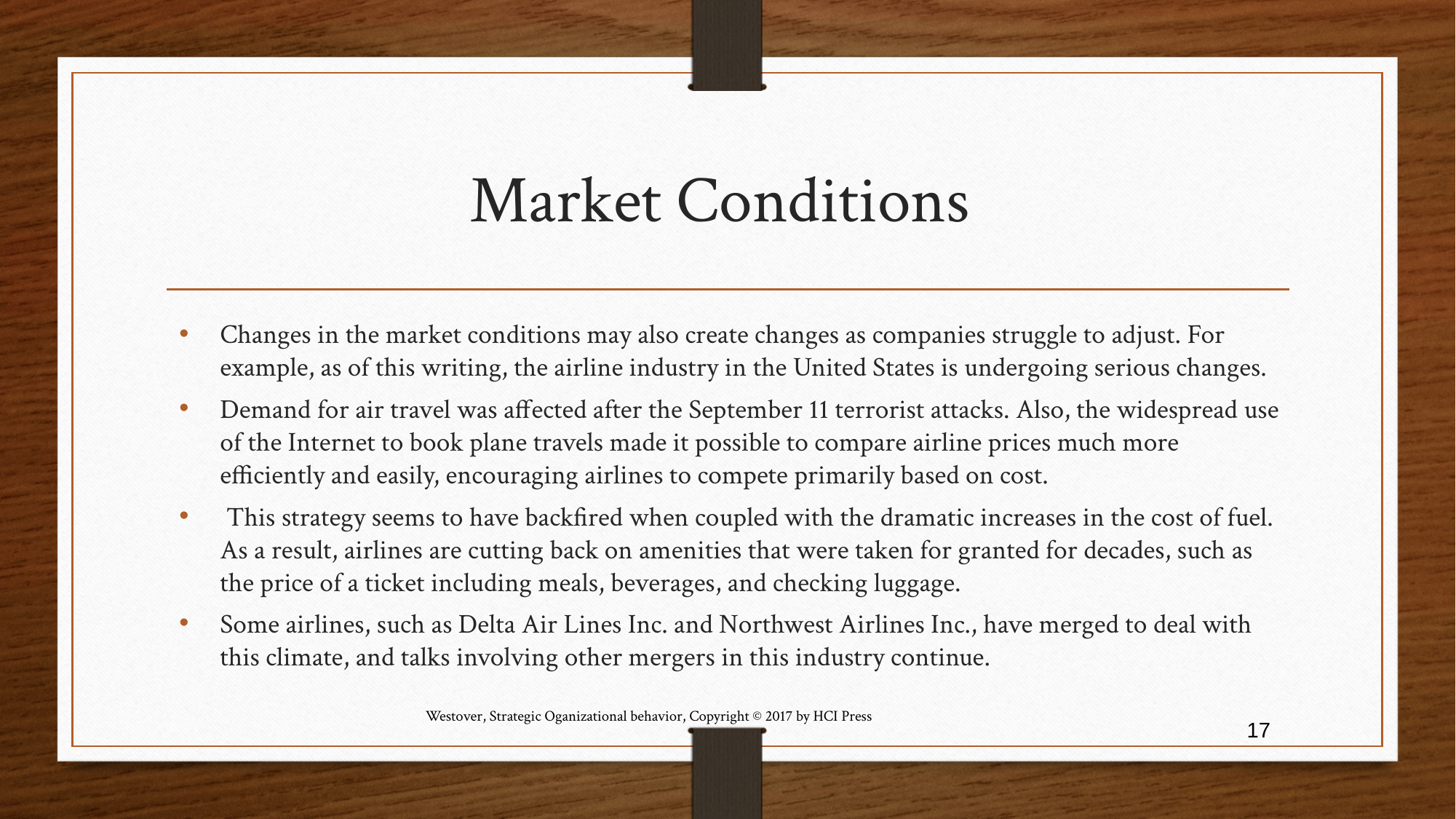

# Market Conditions
Changes in the market conditions may also create changes as companies struggle to adjust. For example, as of this writing, the airline industry in the United States is undergoing serious changes.
Demand for air travel was affected after the September 11 terrorist attacks. Also, the widespread use of the Internet to book plane travels made it possible to compare airline prices much more efficiently and easily, encouraging airlines to compete primarily based on cost.
 This strategy seems to have backfired when coupled with the dramatic increases in the cost of fuel. As a result, airlines are cutting back on amenities that were taken for granted for decades, such as the price of a ticket including meals, beverages, and checking luggage.
Some airlines, such as Delta Air Lines Inc. and Northwest Airlines Inc., have merged to deal with this climate, and talks involving other mergers in this industry continue.

Westover, Strategic Oganizational behavior, Copyright © 2017 by HCI Press
17